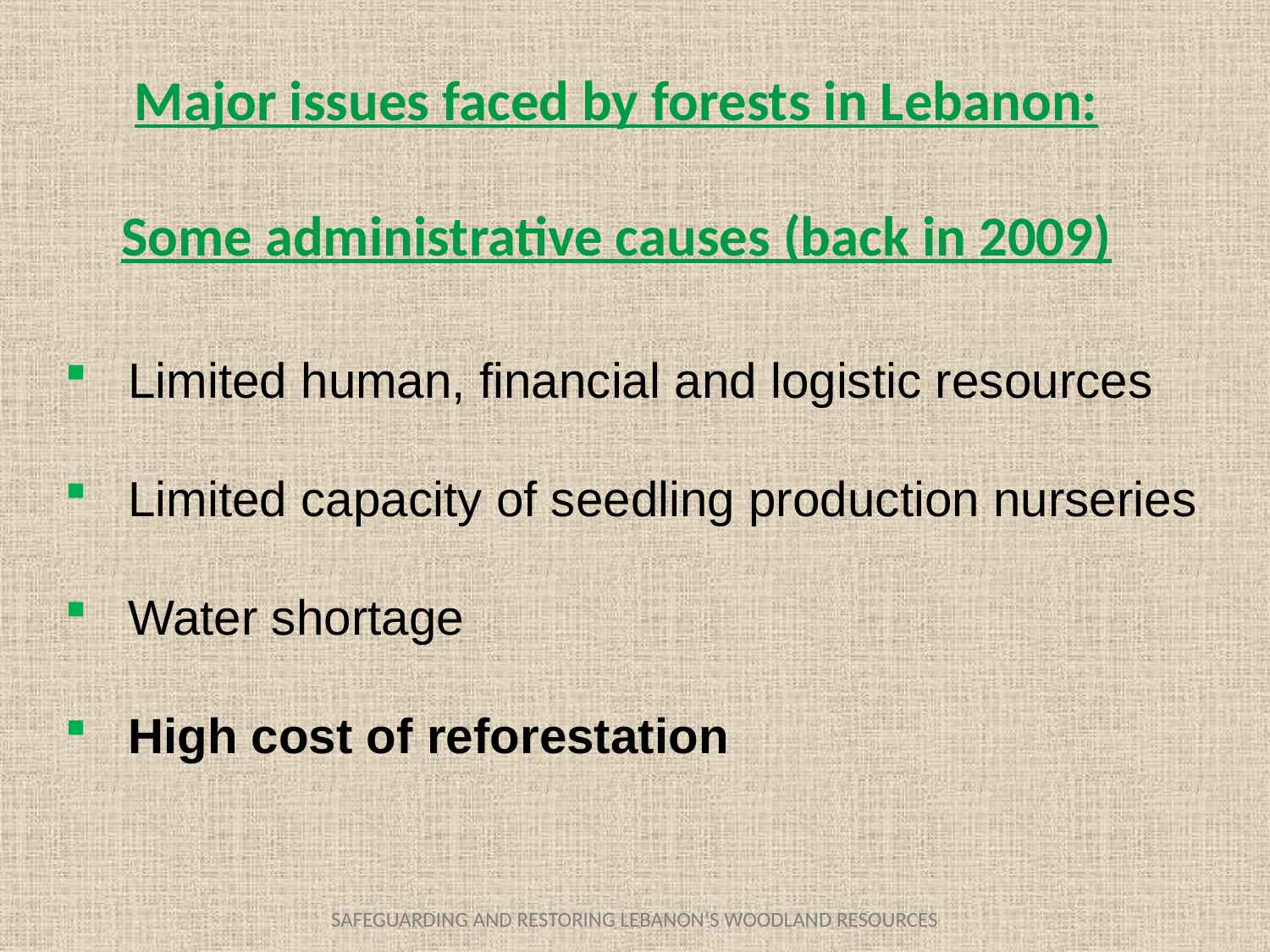

Major issues faced by forests in Lebanon:

Some administrative causes (back in 2009)

Limited human, financial and logistic resources

Limited capacity of seedling production nurseries

Water shortage

High cost of reforestation

SAFEGUARDING AND RESTORING LEBANON’S WOODLAND RESOURCES